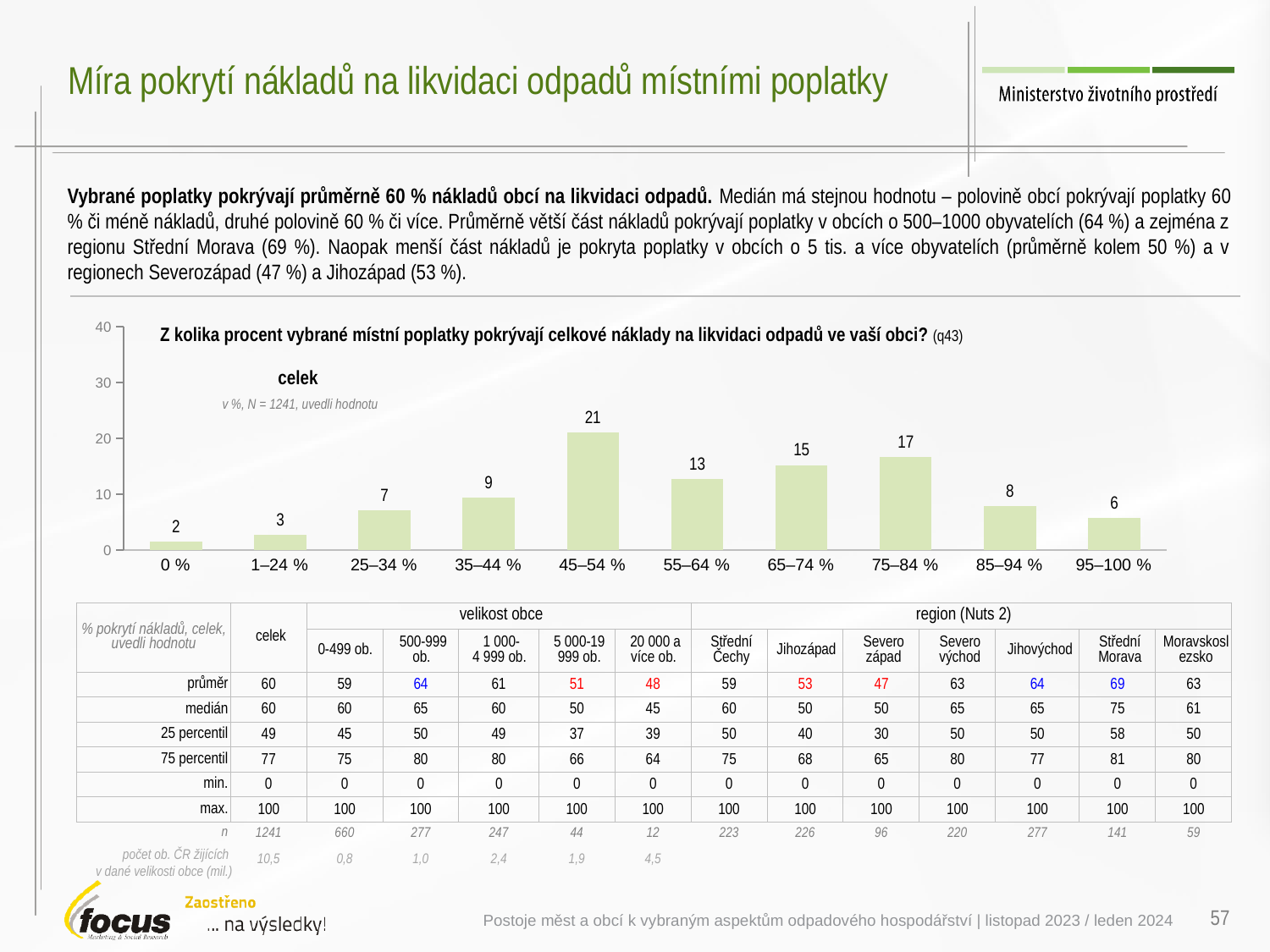

# Míra pokrytí nákladů na likvidaci odpadů místními poplatky
Vybrané poplatky pokrývají průměrně 60 % nákladů obcí na likvidaci odpadů. Medián má stejnou hodnotu – polovině obcí pokrývají poplatky 60 % či méně nákladů, druhé polovině 60 % či více. Průměrně větší část nákladů pokrývají poplatky v obcích o 500–1000 obyvatelích (64 %) a zejména z regionu Střední Morava (69 %). Naopak menší část nákladů je pokryta poplatky v obcích o 5 tis. a více obyvatelích (průměrně kolem 50 %) a v regionech Severozápad (47 %) a Jihozápad (53 %).

### Chart

| Category |  |
|---|---|
| 0 % | 1.533283715477 |
| 1–24 % | 2.70998683424 |
| 25–34 % | 7.136223372628 |
| 35–44 % | 9.377178543827 |
| 45–54 % | 21.13374418232 |
| 55–64 % | 12.71849660181 |
| 65–74 % | 15.21853910278 |
| 75–84 % | 16.6447201611 |
| 85–94 % | 7.82889678363 |
| 95–100 % | 5.698930702188 |
Z kolika procent vybrané místní poplatky pokrývají celkové náklady na likvidaci odpadů ve vaší obci? (q43)
celek
v %, N = 1241, uvedli hodnotu
| % pokrytí nákladů, celek, uvedli hodnotu | celek | velikost obce |  |  |  |  | region (Nuts 2) |  |  |  |  |  |  |
| --- | --- | --- | --- | --- | --- | --- | --- | --- | --- | --- | --- | --- | --- |
| % pokrytí nákladů, celek, uvedli hodnotu | celek | 0-499 ob. | 500-999 ob. | 1 000- 4 999 ob. | 5 000-19 999 ob. | 20 000 a více ob. | Střední Čechy | Jihozápad | Severo západ | Severo východ | Jihovýchod | Střední Morava | Moravskoslezsko |
| průměr | 60 | 59 | 64 | 61 | 51 | 48 | 59 | 53 | 47 | 63 | 64 | 69 | 63 |
| medián | 60 | 60 | 65 | 60 | 50 | 45 | 60 | 50 | 50 | 65 | 65 | 75 | 61 |
| 25 percentil | 49 | 45 | 50 | 49 | 37 | 39 | 50 | 40 | 30 | 50 | 50 | 58 | 50 |
| 75 percentil | 77 | 75 | 80 | 80 | 66 | 64 | 75 | 68 | 65 | 80 | 77 | 81 | 80 |
| min. | 0 | 0 | 0 | 0 | 0 | 0 | 0 | 0 | 0 | 0 | 0 | 0 | 0 |
| max. | 100 | 100 | 100 | 100 | 100 | 100 | 100 | 100 | 100 | 100 | 100 | 100 | 100 |
| n | 1241 | 660 | 277 | 247 | 44 | 12 | 223 | 226 | 96 | 220 | 277 | 141 | 59 |
|  | 10,5 | 0,8 | 1,0 | 2,4 | 1,9 | 4,5 |  |  |  |  |  |  |  |
počet ob. ČR žijících
v dané velikosti obce (mil.)